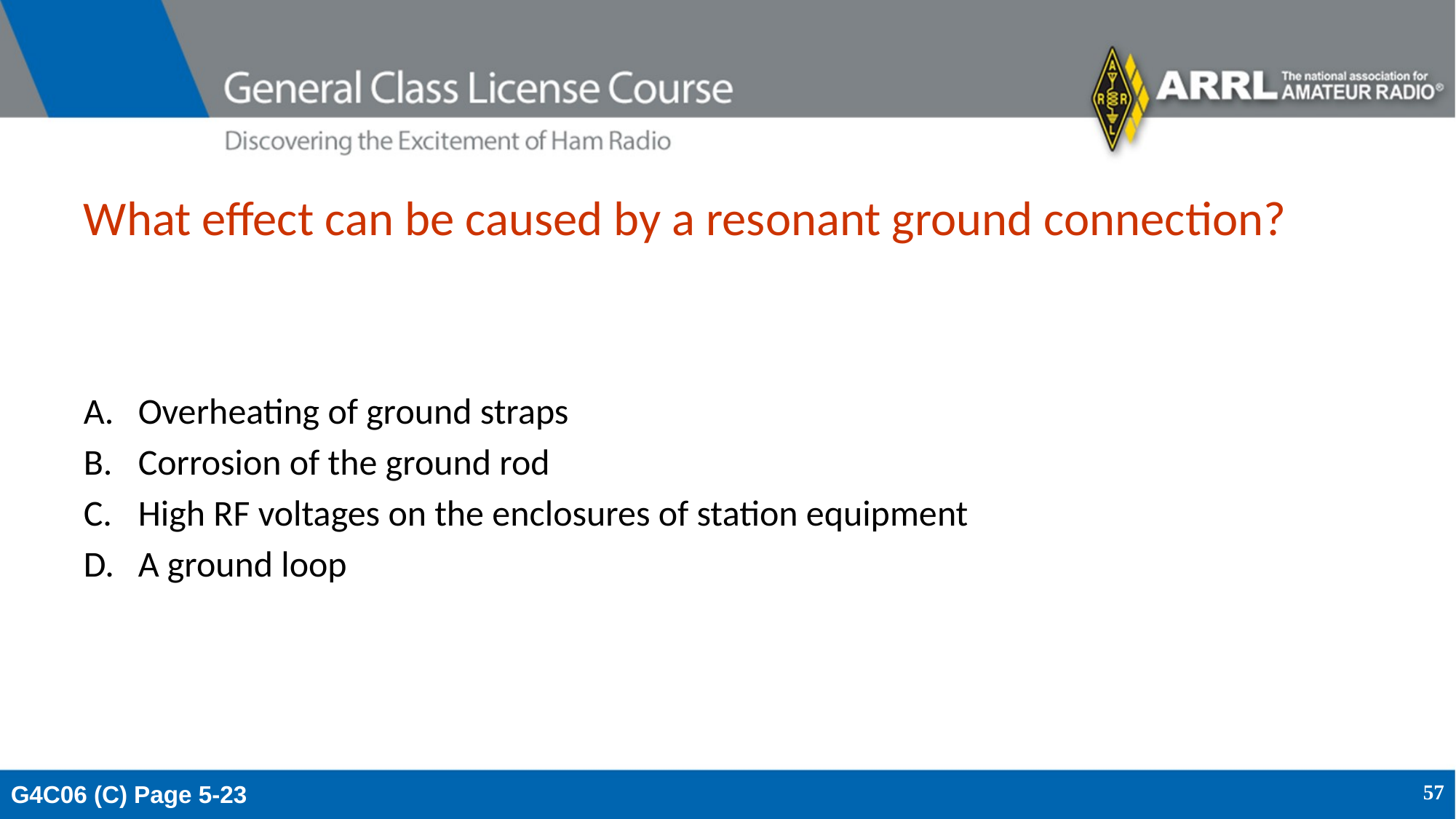

# What effect can be caused by a resonant ground connection?
Overheating of ground straps
Corrosion of the ground rod
High RF voltages on the enclosures of station equipment
A ground loop
G4C06 (C) Page 5-23
57